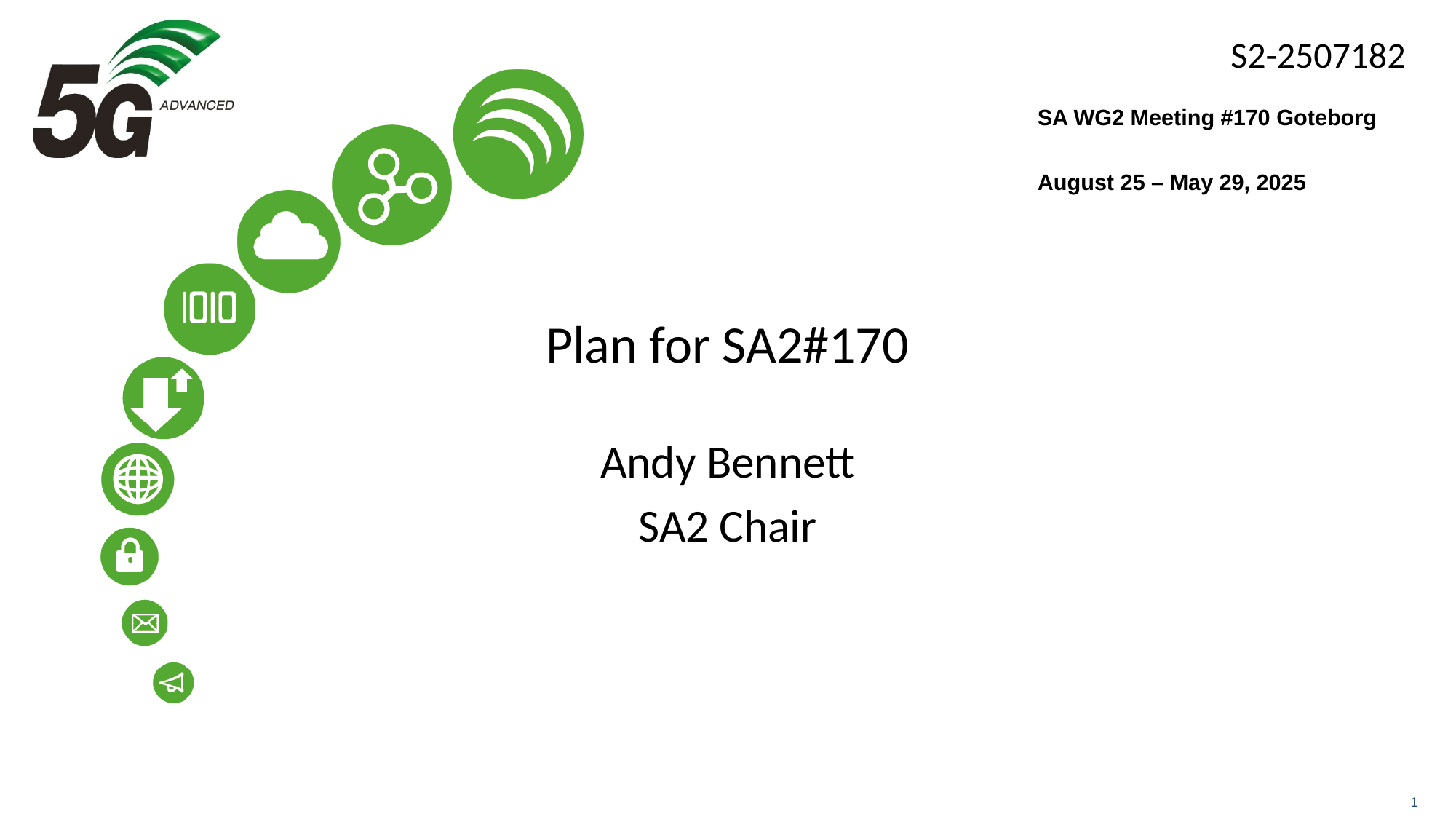

SA WG2 Meeting #170 Goteborg
August 25 – May 29, 2025
# Plan for SA2#170
Andy Bennett
SA2 Chair